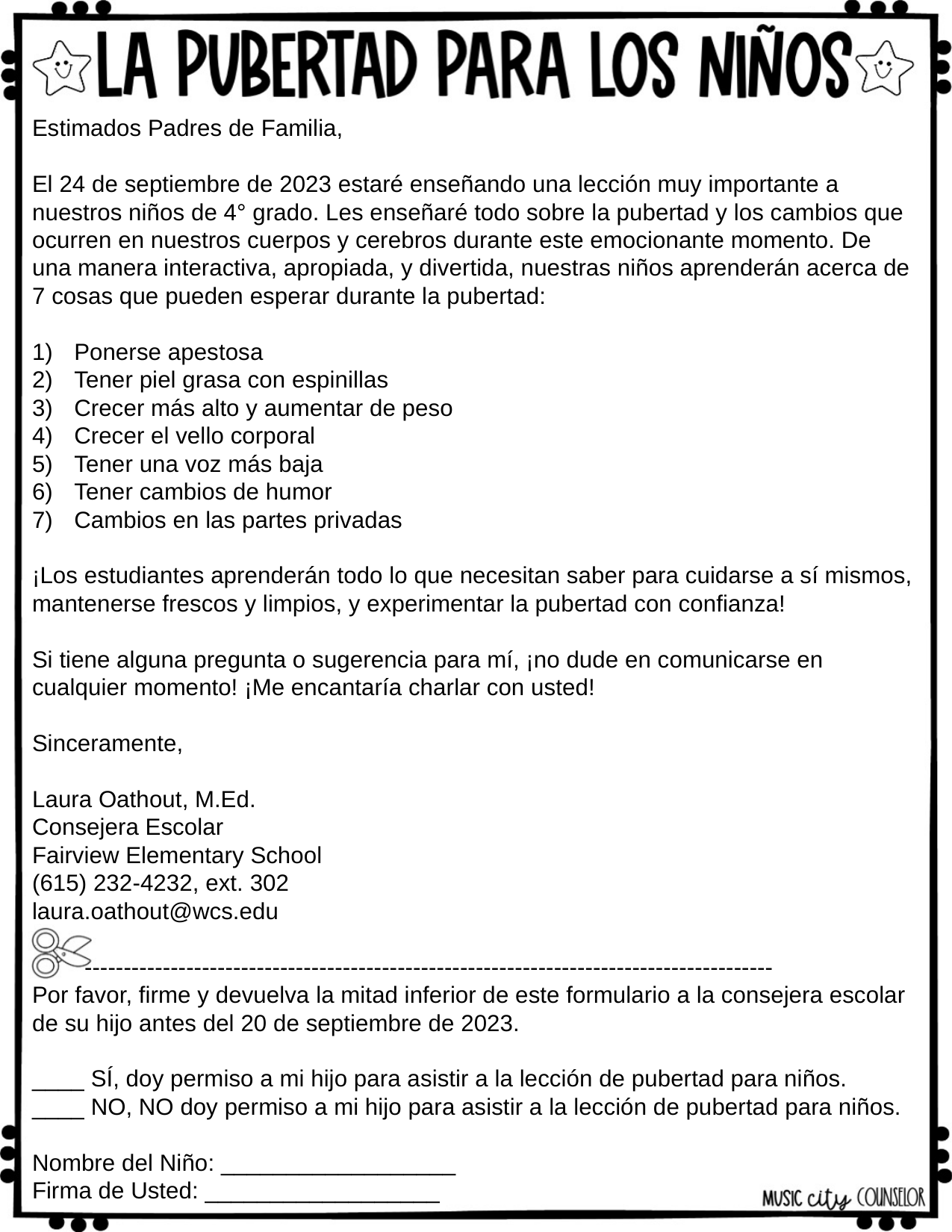

Estimados Padres de Familia,

El 24 de septiembre de 2023 estaré enseñando una lección muy importante a nuestros niños de 4° grado. Les enseñaré todo sobre la pubertad y los cambios que ocurren en nuestros cuerpos y cerebros durante este emocionante momento. De una manera interactiva, apropiada, y divertida, nuestras niños aprenderán acerca de 7 cosas que pueden esperar durante la pubertad:

Ponerse apestosa
Tener piel grasa con espinillas
Crecer más alto y aumentar de peso
Crecer el vello corporal
Tener una voz más baja
Tener cambios de humor
Cambios en las partes privadas

¡Los estudiantes aprenderán todo lo que necesitan saber para cuidarse a sí mismos, mantenerse frescos y limpios, y experimentar la pubertad con confianza!

Si tiene alguna pregunta o sugerencia para mí, ¡no dude en comunicarse en cualquier momento! ¡Me encantaría charlar con usted!

Sinceramente,

Laura Oathout, M.Ed.
Consejera Escolar
Fairview Elementary School
(615) 232-4232, ext. 302
laura.oathout@wcs.edu

        ----------------------------------------------------------------------------------------
Por favor, firme y devuelva la mitad inferior de este formulario a la consejera escolar de su hijo antes del 20 de septiembre de 2023.

____ SÍ, doy permiso a mi hijo para asistir a la lección de pubertad para niños.
____ NO, NO doy permiso a mi hijo para asistir a la lección de pubertad para niños.

Nombre del Niño: __________________
Firma de Usted: __________________